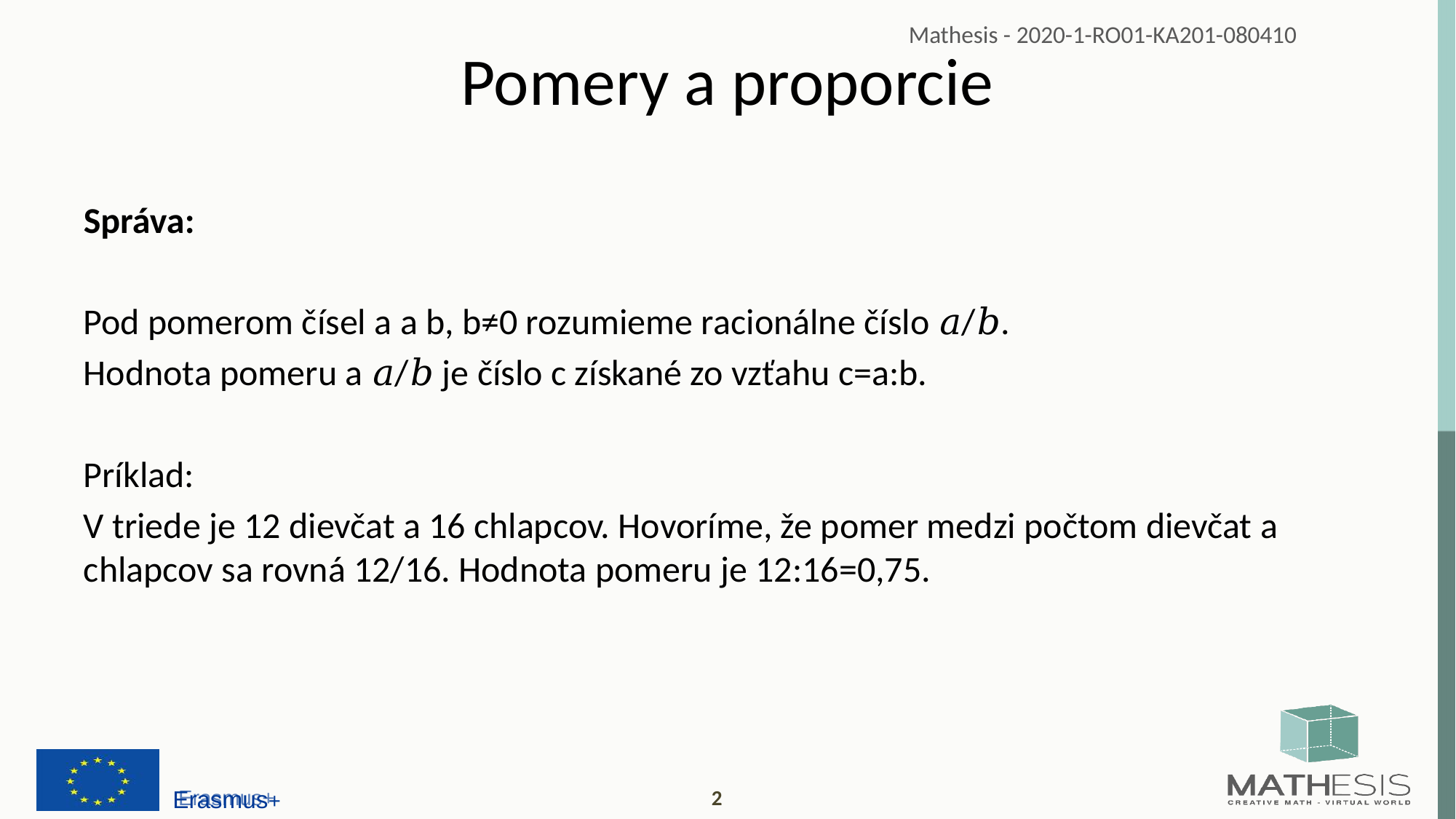

# Pomery a proporcie
Správa:

Pod pomerom čísel a a b, b≠0 rozumieme racionálne číslo 𝑎/𝑏.
Hodnota pomeru a 𝑎/𝑏 je číslo c získané zo vzťahu c=a:b.

Príklad:
V triede je 12 dievčat a 16 chlapcov. Hovoríme, že pomer medzi počtom dievčat a chlapcov sa rovná 12/16. Hodnota pomeru je 12:16=0,75.